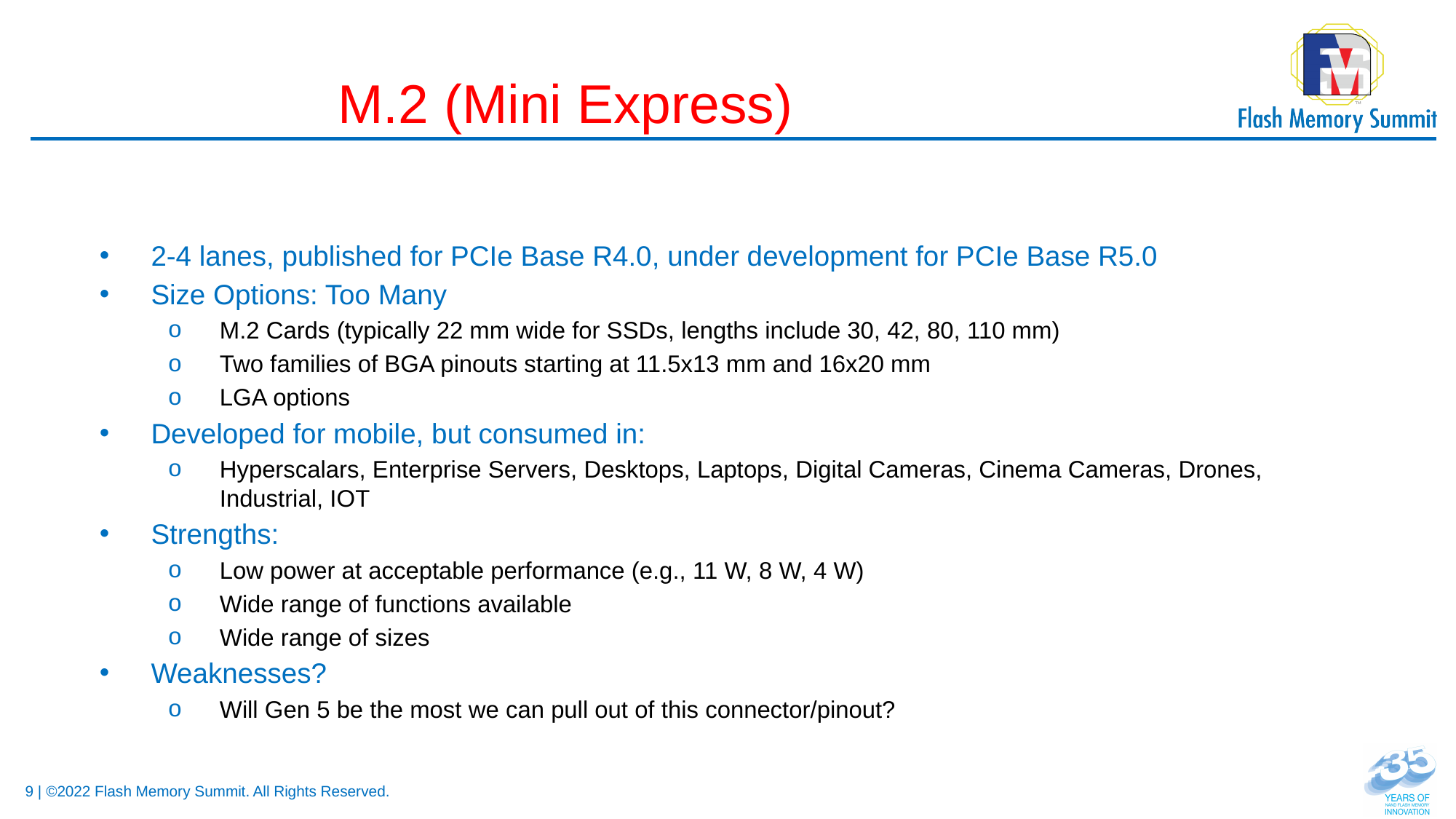

# M.2 (Mini Express)
2-4 lanes, published for PCIe Base R4.0, under development for PCIe Base R5.0
Size Options: Too Many
M.2 Cards (typically 22 mm wide for SSDs, lengths include 30, 42, 80, 110 mm)
Two families of BGA pinouts starting at 11.5x13 mm and 16x20 mm
LGA options
Developed for mobile, but consumed in:
Hyperscalars, Enterprise Servers, Desktops, Laptops, Digital Cameras, Cinema Cameras, Drones, Industrial, IOT
Strengths:
Low power at acceptable performance (e.g., 11 W, 8 W, 4 W)
Wide range of functions available
Wide range of sizes
Weaknesses?
Will Gen 5 be the most we can pull out of this connector/pinout?